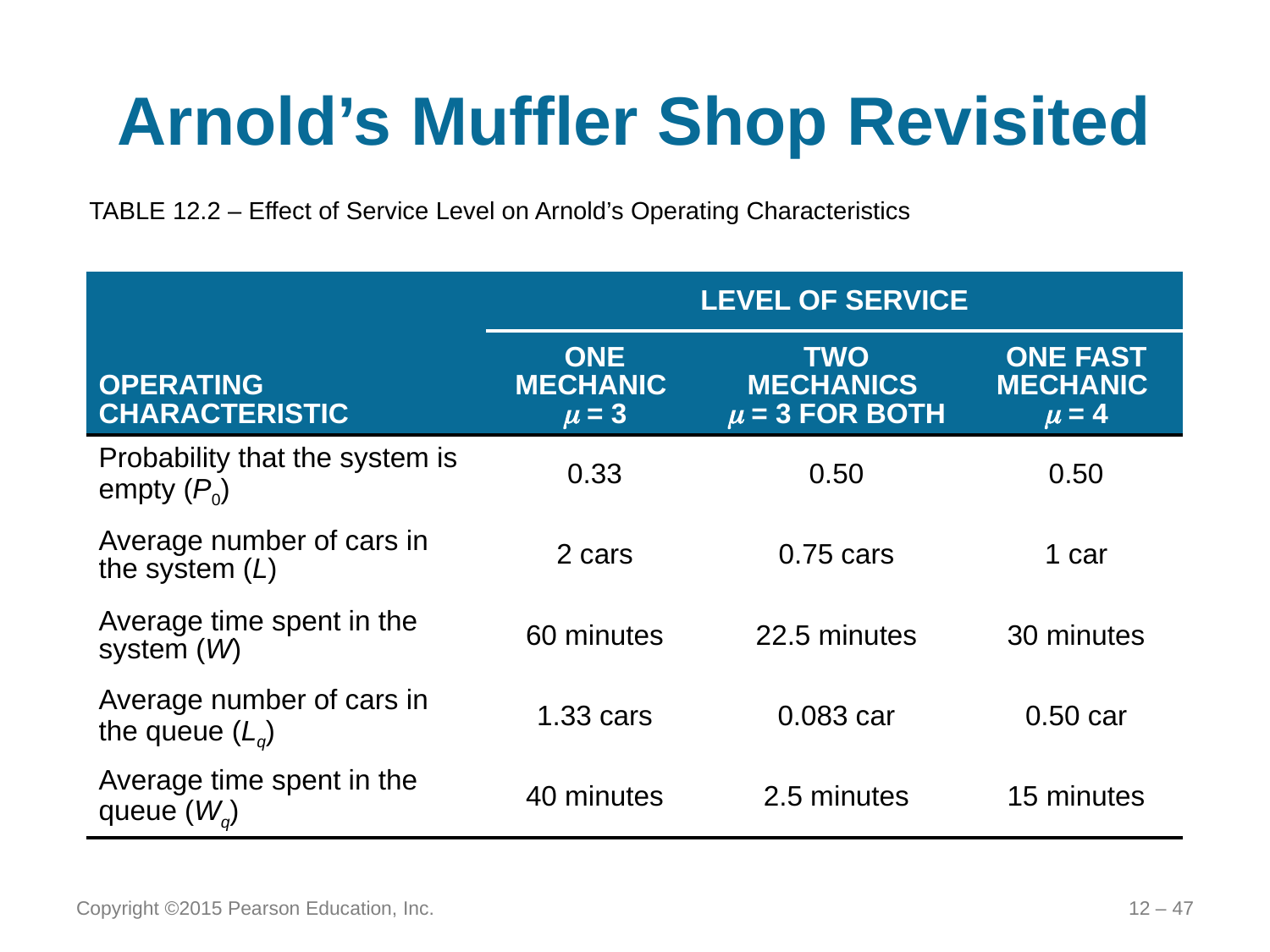

# Arnold’s Muffler Shop Revisited
TABLE 12.2 – Effect of Service Level on Arnold’s Operating Characteristics
|  | LEVEL OF SERVICE |  |  |
| --- | --- | --- | --- |
| OPERATING CHARACTERISTIC | ONE MECHANIC μ = 3 | TWO MECHANICS μ = 3 FOR BOTH | ONE FAST MECHANIC μ = 4 |
| Probability that the system is empty (P0) | 0.33 | 0.50 | 0.50 |
| Average number of cars in the system (L) | 2 cars | 0.75 cars | 1 car |
| Average time spent in the system (W) | 60 minutes | 22.5 minutes | 30 minutes |
| Average number of cars in the queue (Lq) | 1.33 cars | 0.083 car | 0.50 car |
| Average time spent in the queue (Wq) | 40 minutes | 2.5 minutes | 15 minutes |
Copyright ©2015 Pearson Education, Inc.
12 – 47